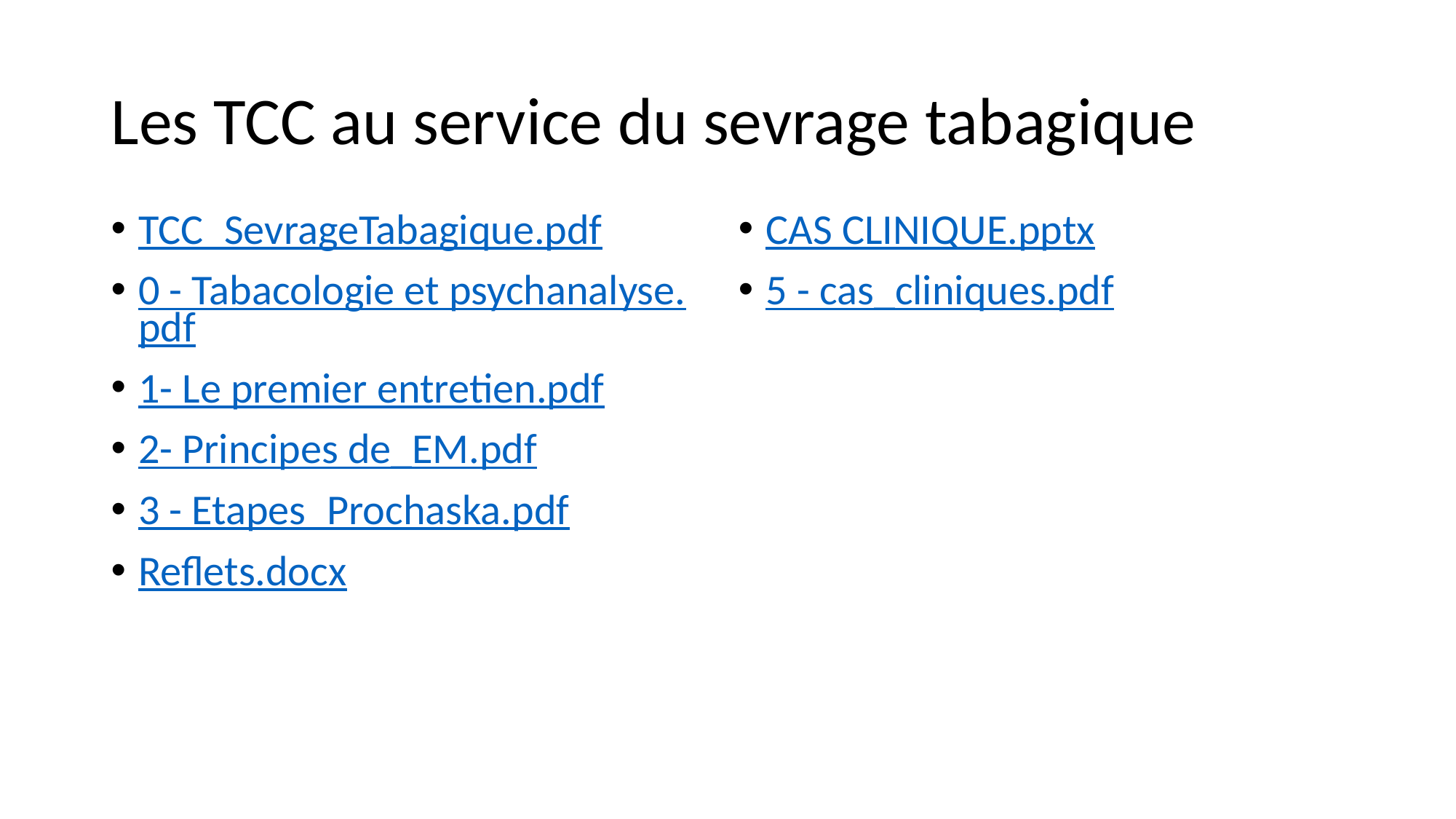

# Les TCC au service du sevrage tabagique
TCC_SevrageTabagique.pdf
0 - Tabacologie et psychanalyse.pdf
1- Le premier entretien.pdf
2- Principes de_EM.pdf
3 - Etapes_Prochaska.pdf
Reflets.docx

CAS CLINIQUE.pptx
5 - cas_cliniques.pdf